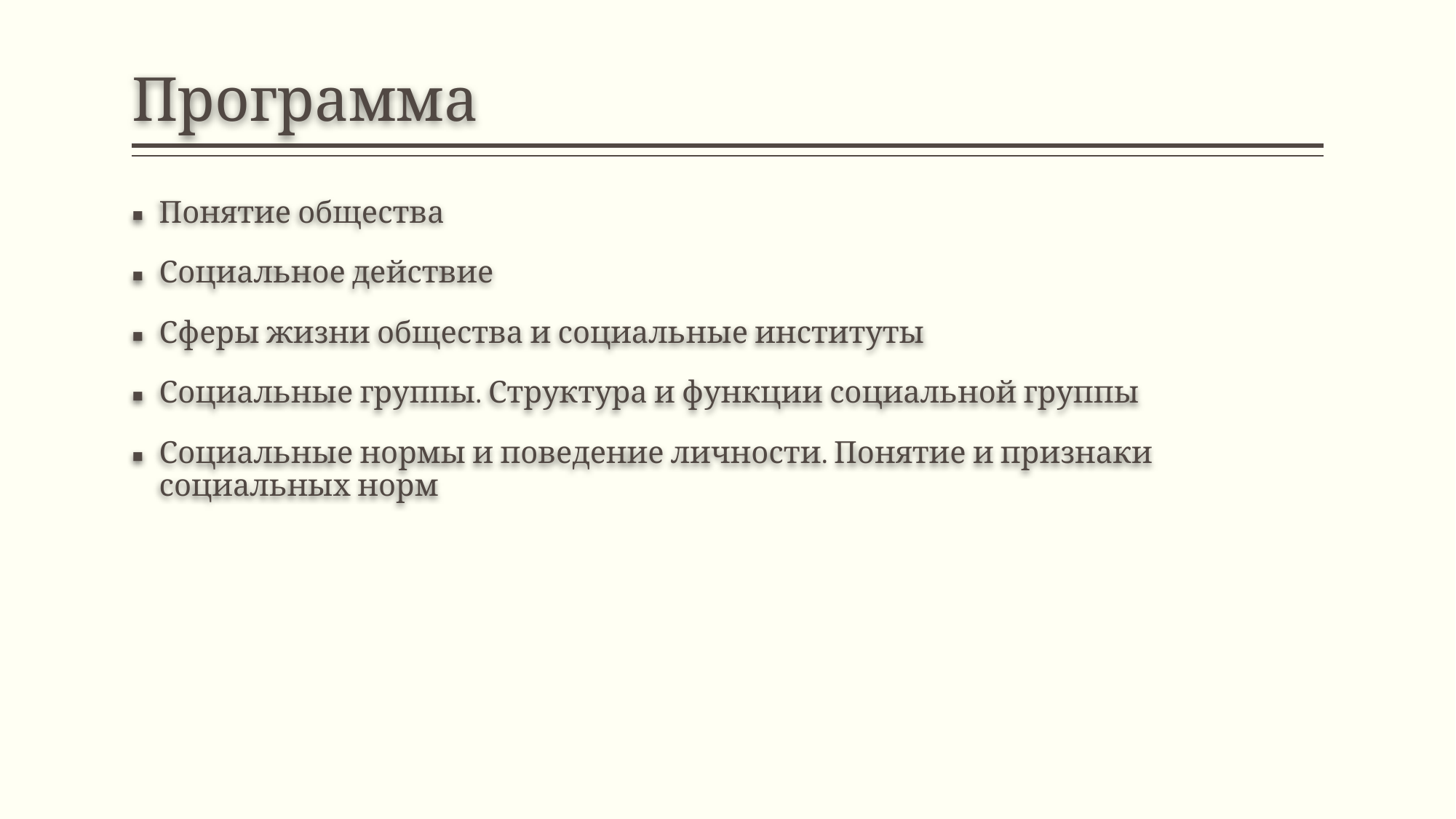

# Программа
Понятие общества
Социальное действие
Сферы жизни общества и социальные институты
Социальные группы. Структура и функции социальной группы
Социальные нормы и поведение личности. Понятие и признаки социальных норм